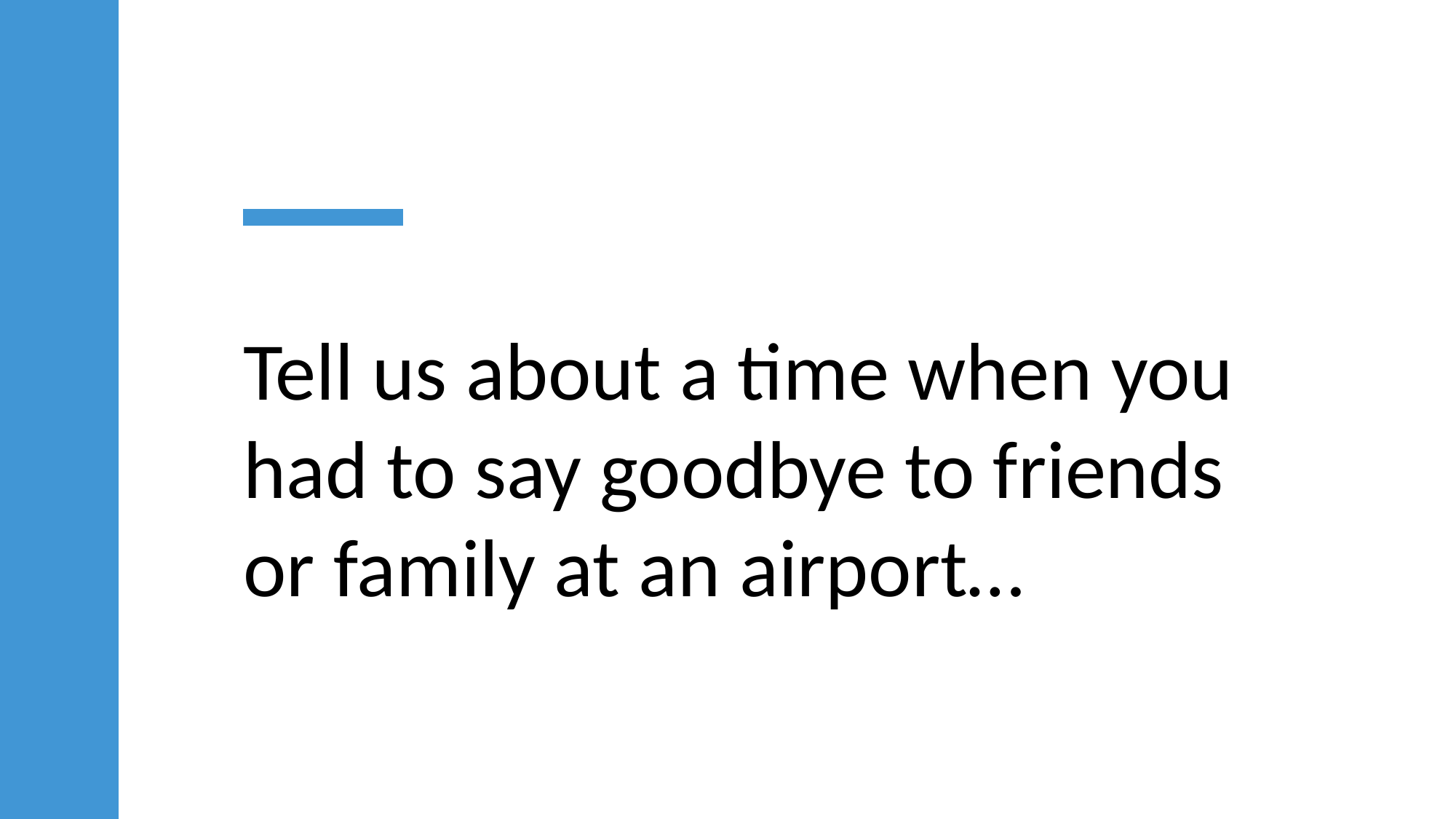

# Tell us about a time when you had to say goodbye to friends or family at an airport…